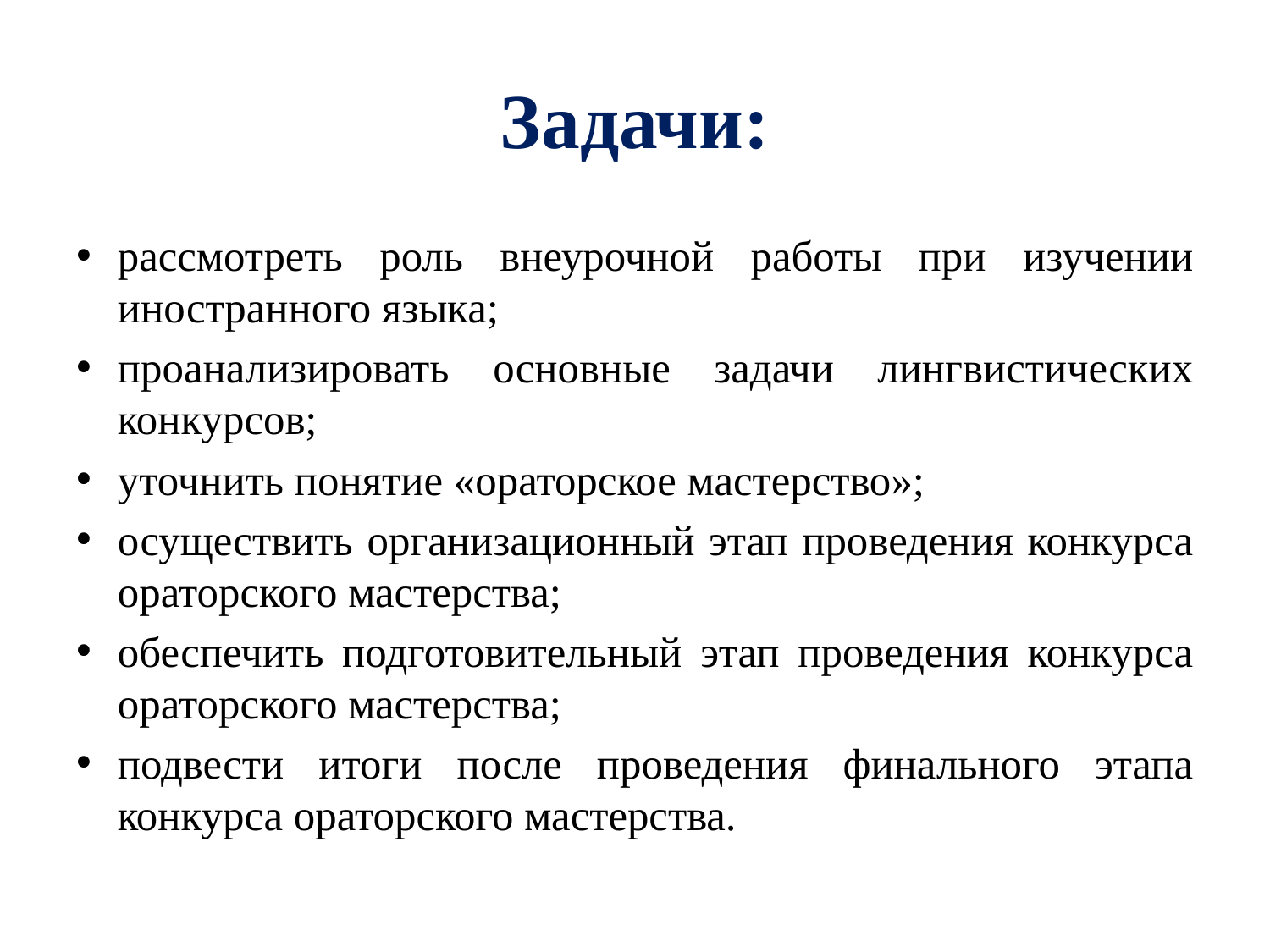

# Задачи:
рассмотреть роль внеурочной работы при изучении иностранного языка;
проанализировать основные задачи лингвистических конкурсов;
уточнить понятие «ораторское мастерство»;
осуществить организационный этап проведения конкурса ораторского мастерства;
обеспечить подготовительный этап проведения конкурса ораторского мастерства;
подвести итоги после проведения финального этапа конкурса ораторского мастерства.